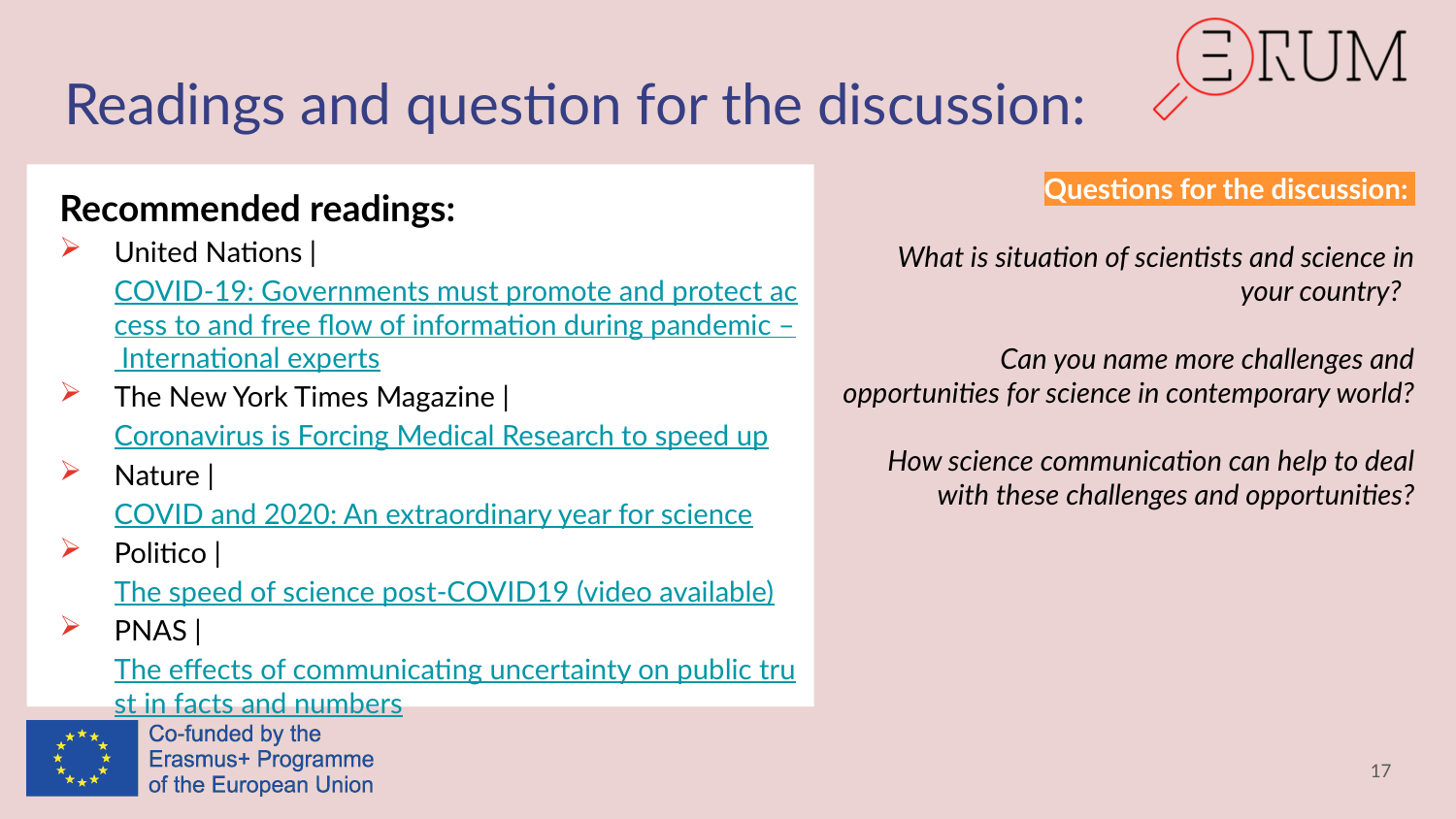

# Readings and question for the discussion:
Recommended readings:
United Nations | COVID-19: Governments must promote and protect access to and free flow of information during pandemic – International experts
The New York Times Magazine | Coronavirus is Forcing Medical Research to speed up
Nature | COVID and 2020: An extraordinary year for science
Politico | The speed of science post-COVID19 (video available)
PNAS | The effects of communicating uncertainty on public trust in facts and numbers

Questions for the discussion:

What is situation of scientists and science in your country?

Can you name more challenges and opportunities for science in contemporary world?

How science communication can help to deal with these challenges and opportunities?

17